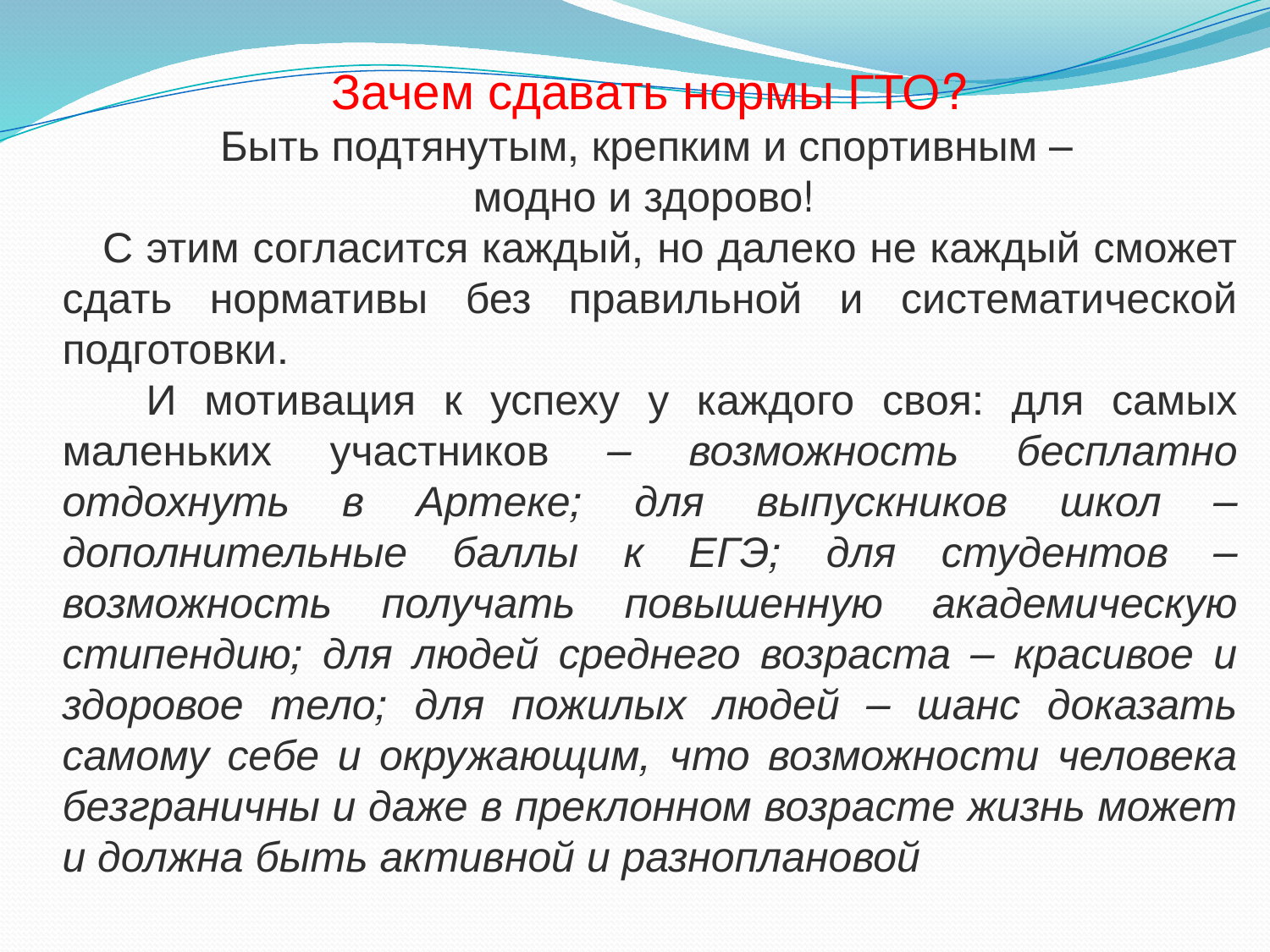

Зачем сдавать нормы ГТО?
 Быть подтянутым, крепким и спортивным –
модно и здорово!
   С этим согласится каждый, но далеко не каждый сможет сдать нормативы без правильной и систематической подготовки.
   И мотивация к успеху у каждого своя: для самых маленьких участников – возможность бесплатно отдохнуть в Артеке; для выпускников школ – дополнительные баллы к ЕГЭ; для студентов – возможность получать повышенную академическую стипендию; для людей среднего возраста – красивое и здоровое тело; для пожилых людей – шанс доказать самому себе и окружающим, что возможности человека безграничны и даже в преклонном возрасте жизнь может и должна быть активной и разноплановой